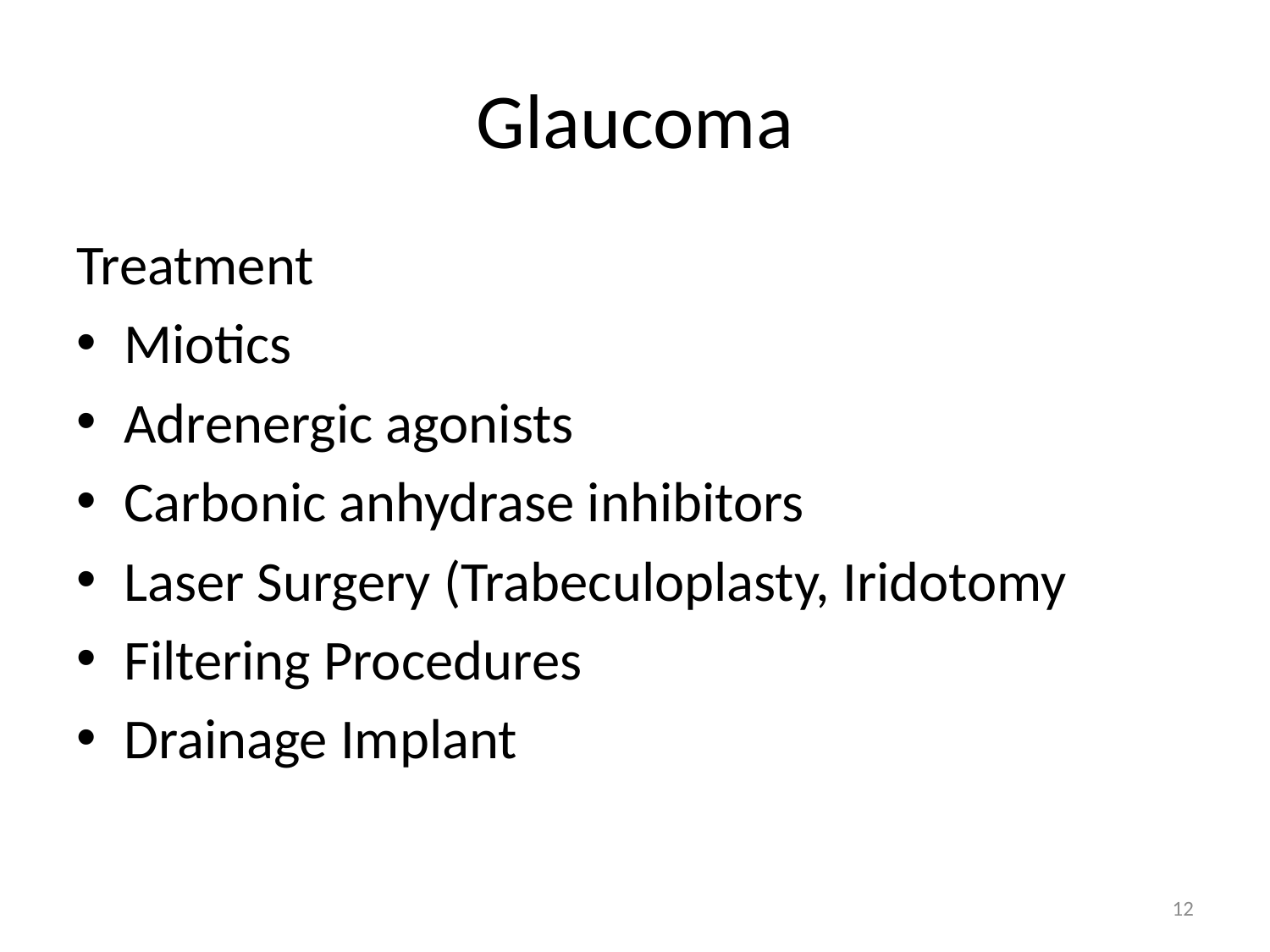

# Glaucoma
Treatment
Miotics
Adrenergic agonists
Carbonic anhydrase inhibitors
Laser Surgery (Trabeculoplasty, Iridotomy
Filtering Procedures
Drainage Implant
12